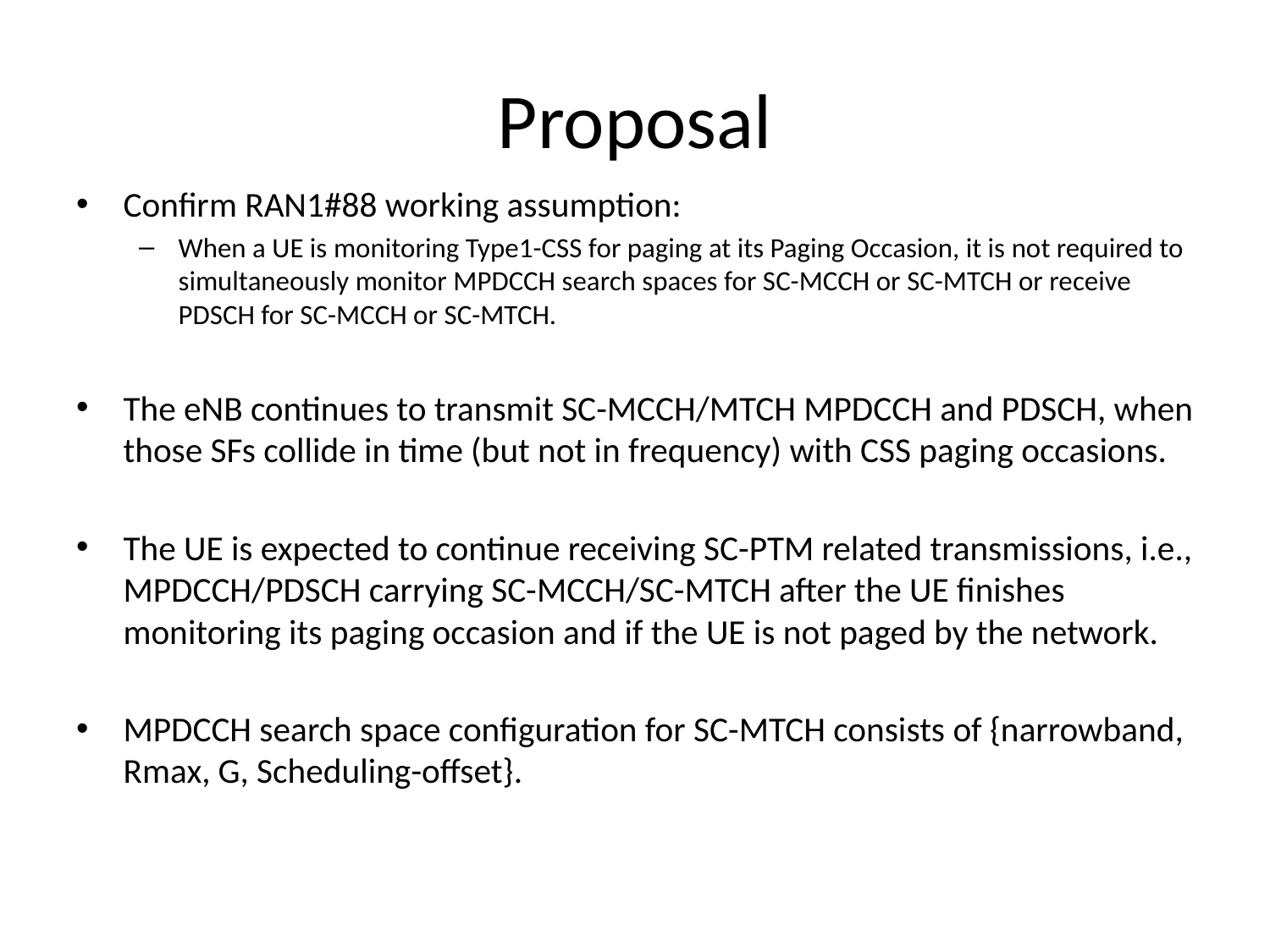

# Proposal
Confirm RAN1#88 working assumption:
When a UE is monitoring Type1-CSS for paging at its Paging Occasion, it is not required to simultaneously monitor MPDCCH search spaces for SC-MCCH or SC-MTCH or receive PDSCH for SC-MCCH or SC-MTCH.

The eNB continues to transmit SC-MCCH/MTCH MPDCCH and PDSCH, when those SFs collide in time (but not in frequency) with CSS paging occasions.

The UE is expected to continue receiving SC-PTM related transmissions, i.e., MPDCCH/PDSCH carrying SC-MCCH/SC-MTCH after the UE finishes monitoring its paging occasion and if the UE is not paged by the network.

MPDCCH search space configuration for SC-MTCH consists of {narrowband, Rmax, G, Scheduling-offset}.